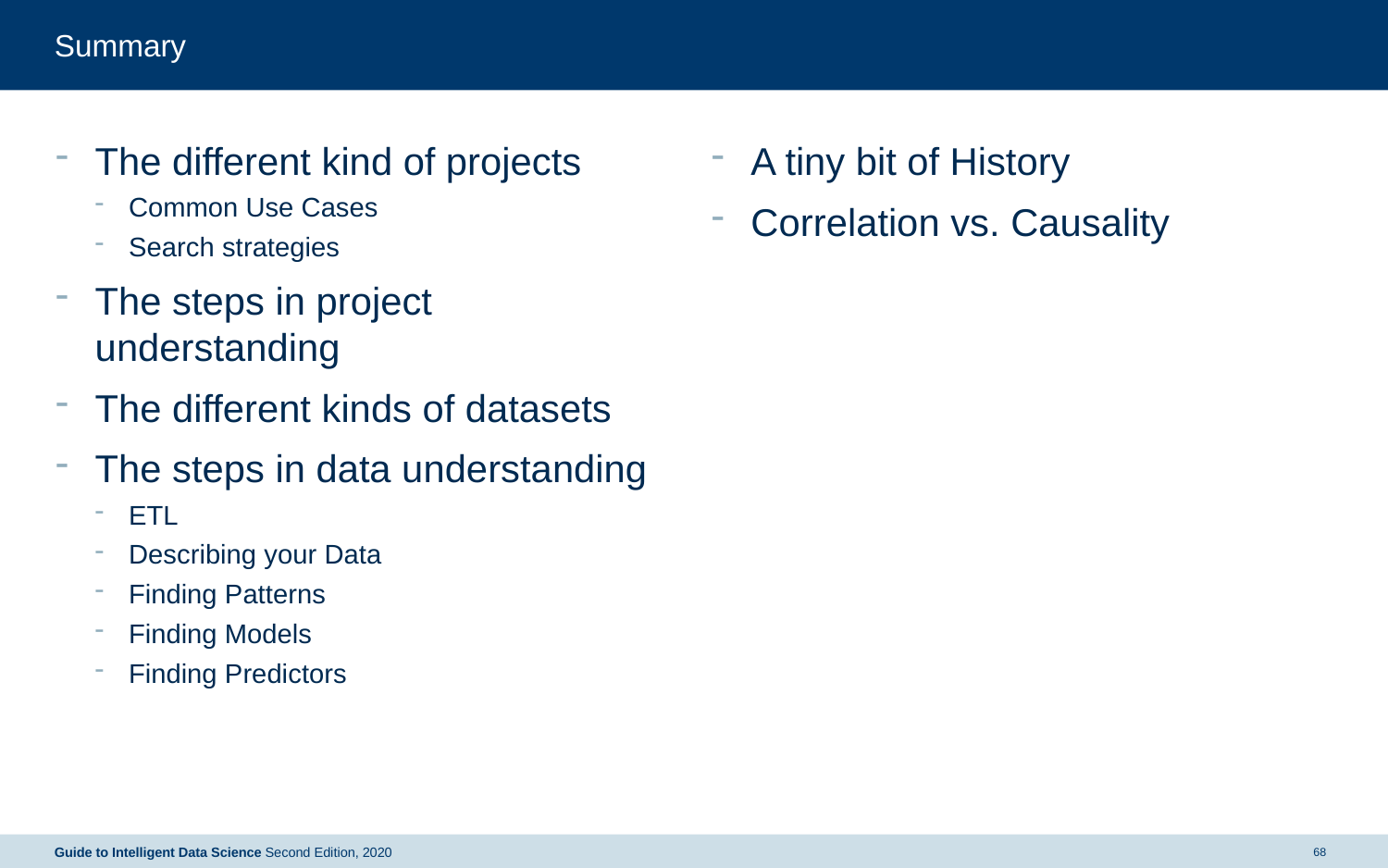

# Summary
The different kind of projects
Common Use Cases
Search strategies
The steps in project understanding
The different kinds of datasets
The steps in data understanding
ETL
Describing your Data
Finding Patterns
Finding Models
Finding Predictors
A tiny bit of History
Correlation vs. Causality

Guide to Intelligent Data Science Second Edition, 2020
68